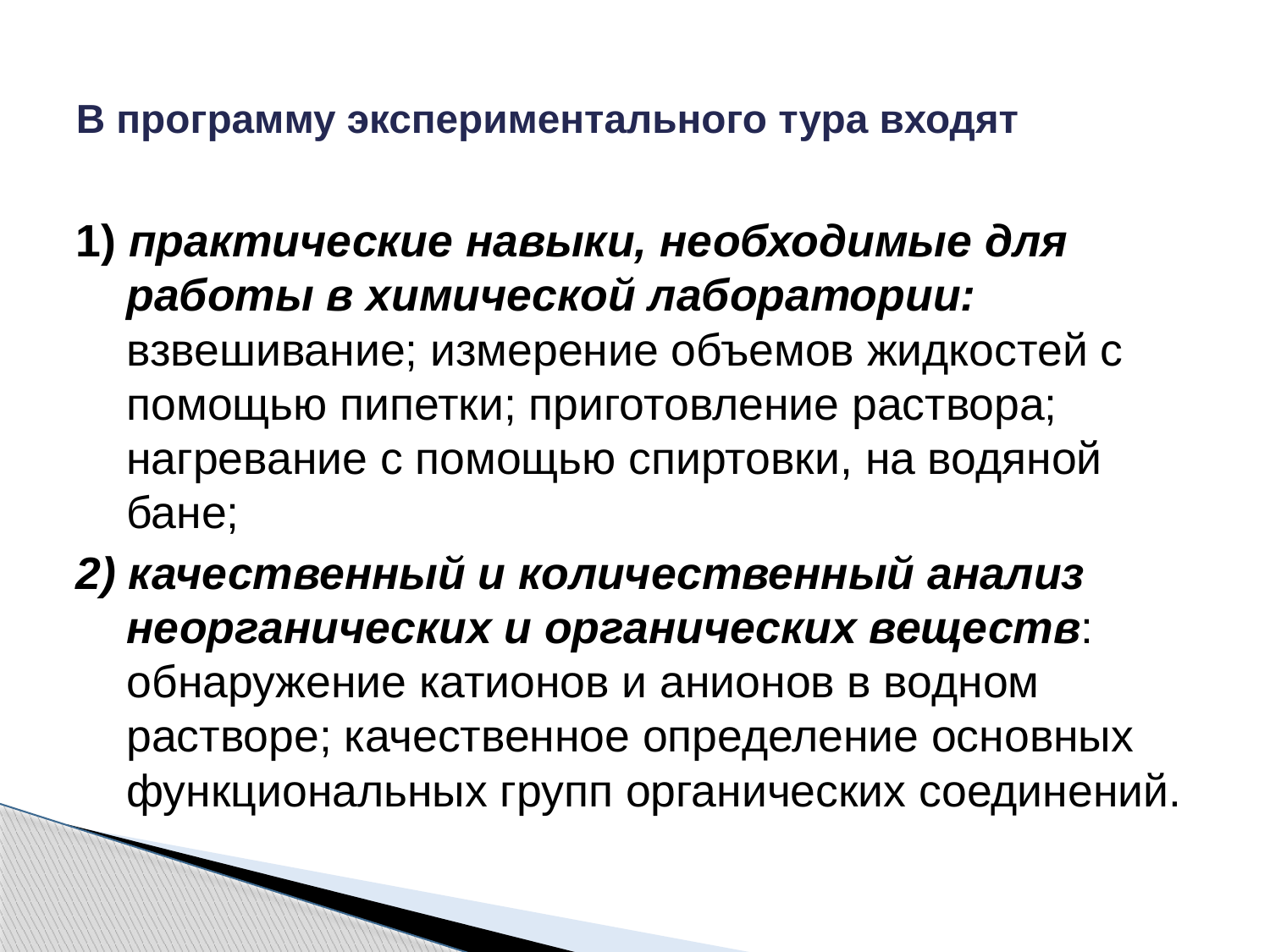

# В программу экспериментального тура входят
1) практические навыки, необходимые для работы в химической лаборатории: взвешивание; измерение объемов жидкостей с помощью пипетки; приготовление раствора; нагревание с помощью спиртовки, на водяной бане;
2) качественный и количественный анализ неорганических и органических веществ: обнаружение катионов и анионов в водном растворе; качественное определение основных функциональных групп органических соединений.